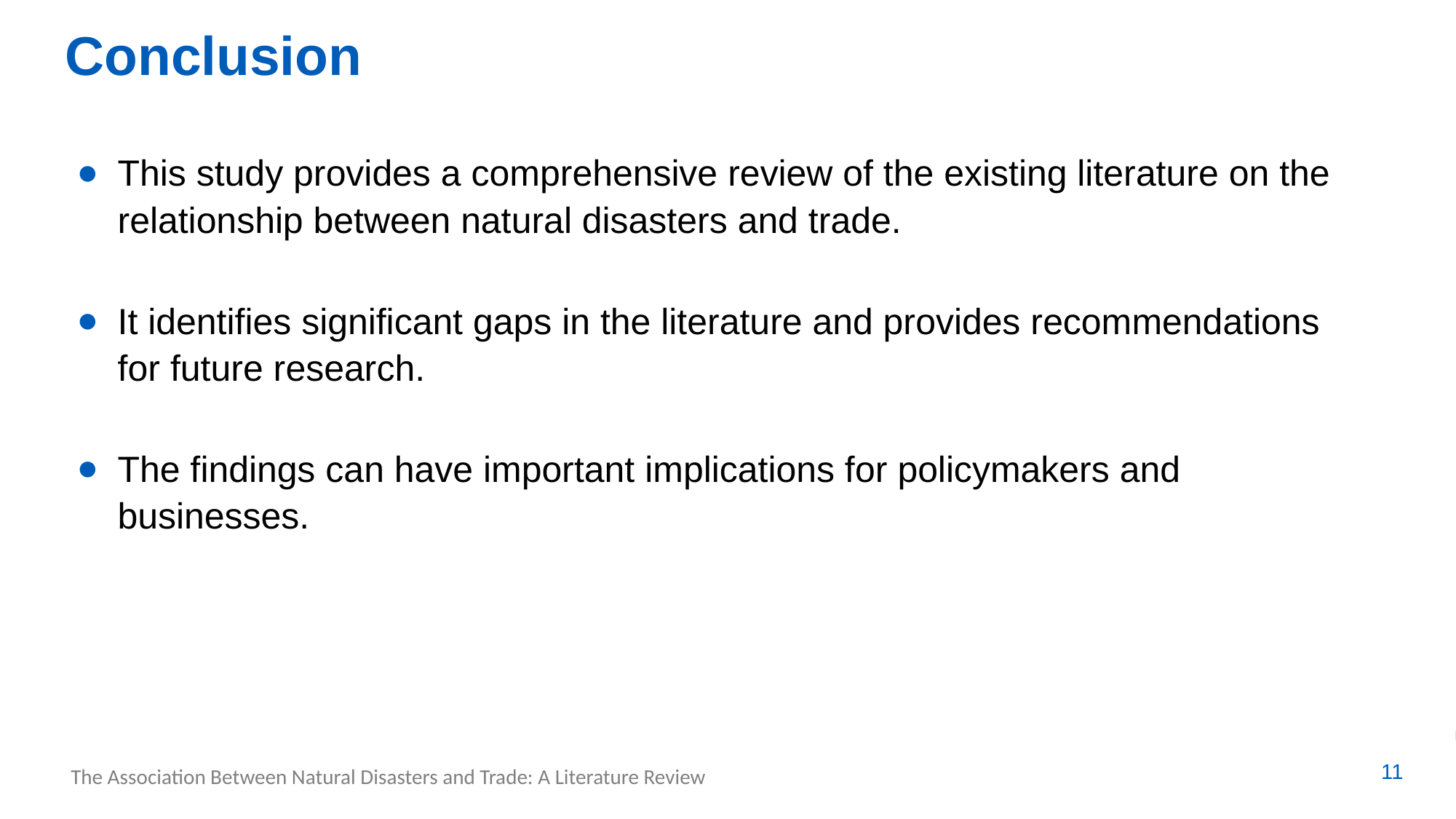

Conclusion
This study provides a comprehensive review of the existing literature on the relationship between natural disasters and trade.
It identifies significant gaps in the literature and provides recommendations for future research.
The findings can have important implications for policymakers and businesses.

11
The Association Between Natural Disasters and Trade: A Literature Review